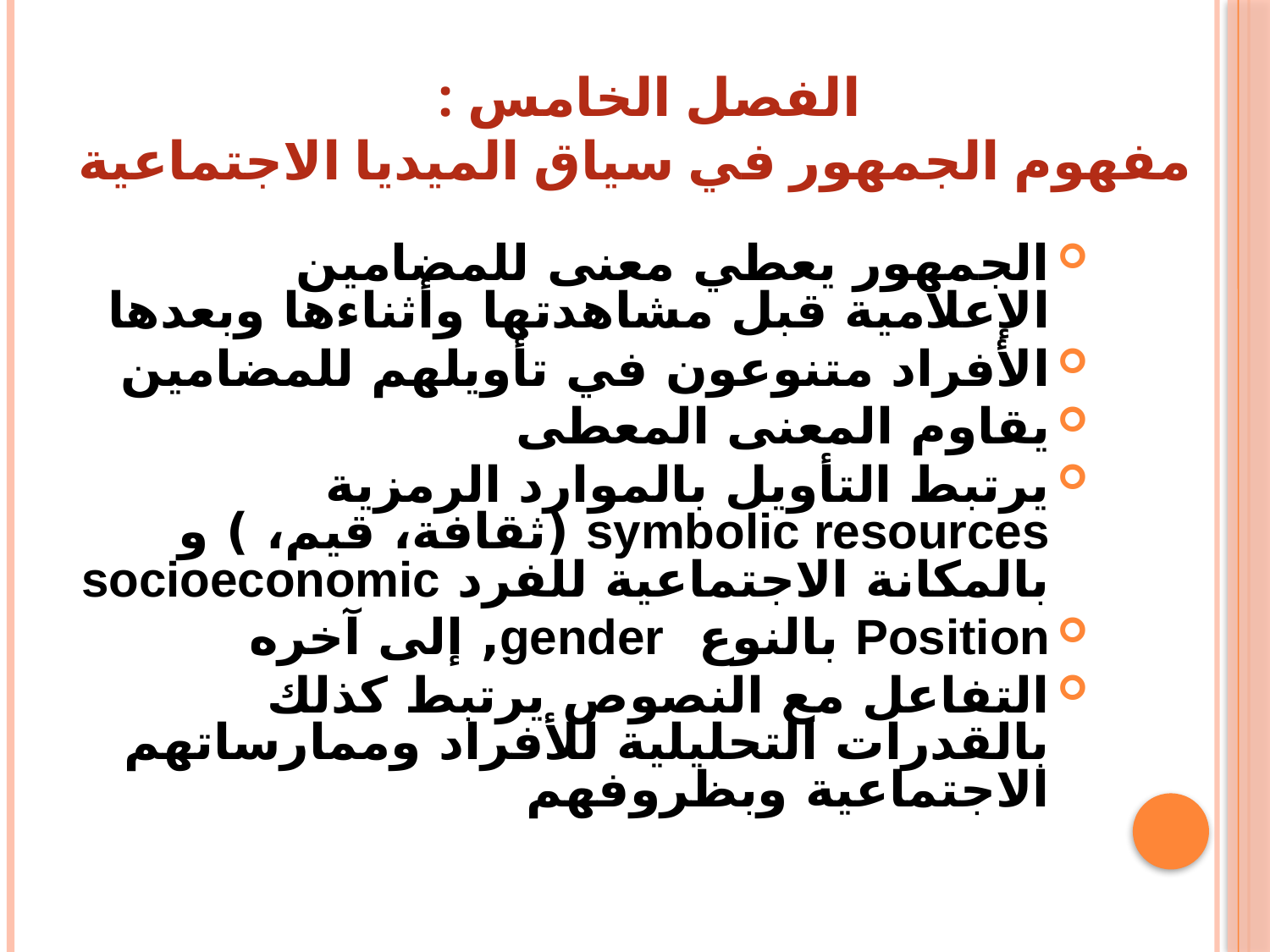

# الفصل الخامس : مفهوم الجمهور في سياق الميديا الاجتماعية
الجمهور يعطي معنى للمضامين الإعلامية قبل مشاهدتها وأثناءها وبعدها
الأفراد متنوعون في تأويلهم للمضامين
يقاوم المعنى المعطى
يرتبط التأويل بالموارد الرمزية     symbolic resources (ثقافة، قيم، ) و بالمكانة الاجتماعية للفرد socioeconomic
Position بالنوع  gender, إلى آخره
التفاعل مع النصوص يرتبط كذلك بالقدرات التحليلية للأفراد وممارساتهم الاجتماعية وبظروفهم